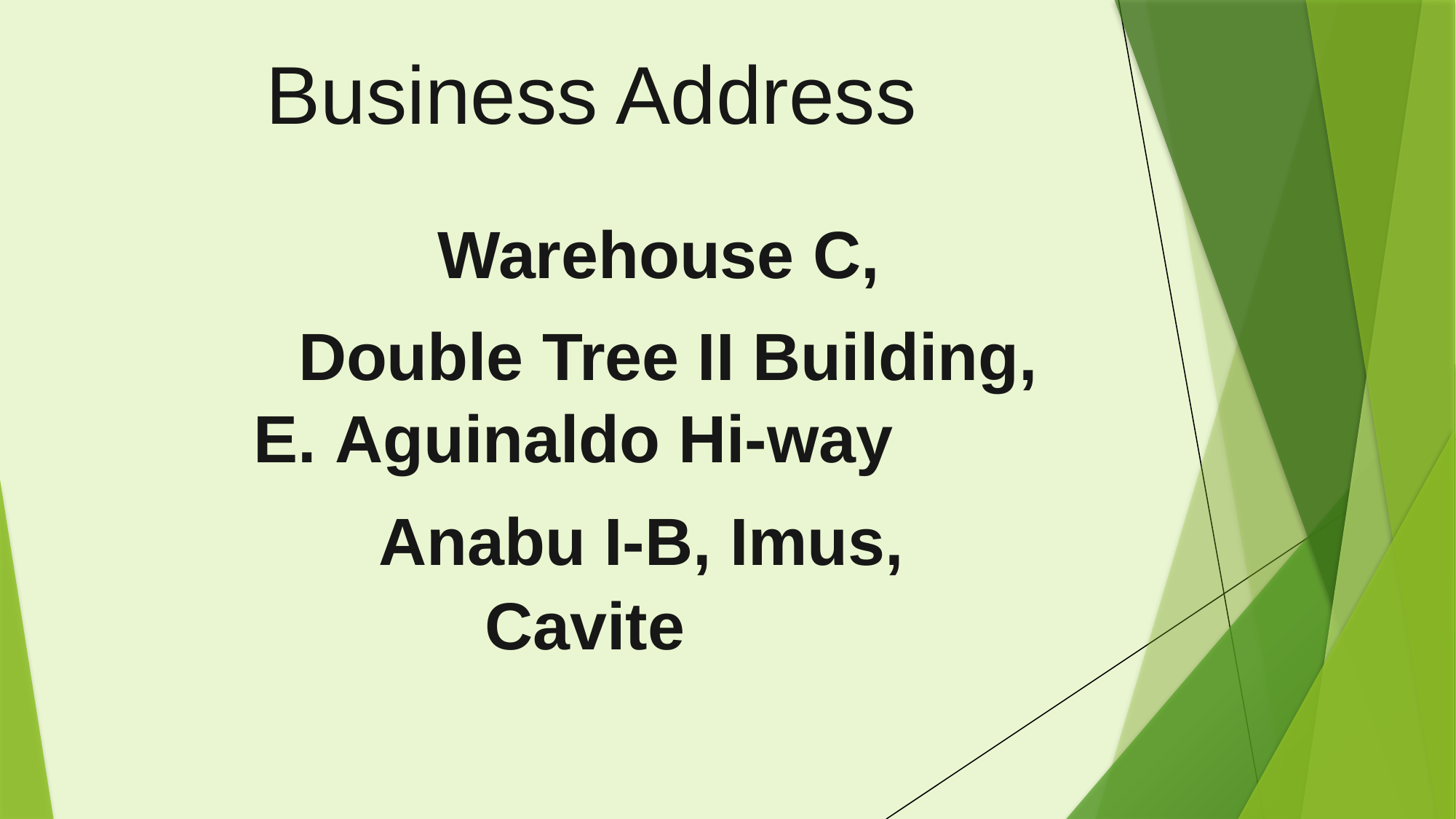

Business Address
Warehouse C,
Double Tree II Building,
 Aguinaldo Hi-way
Anabu I-B, Imus,
Cavite